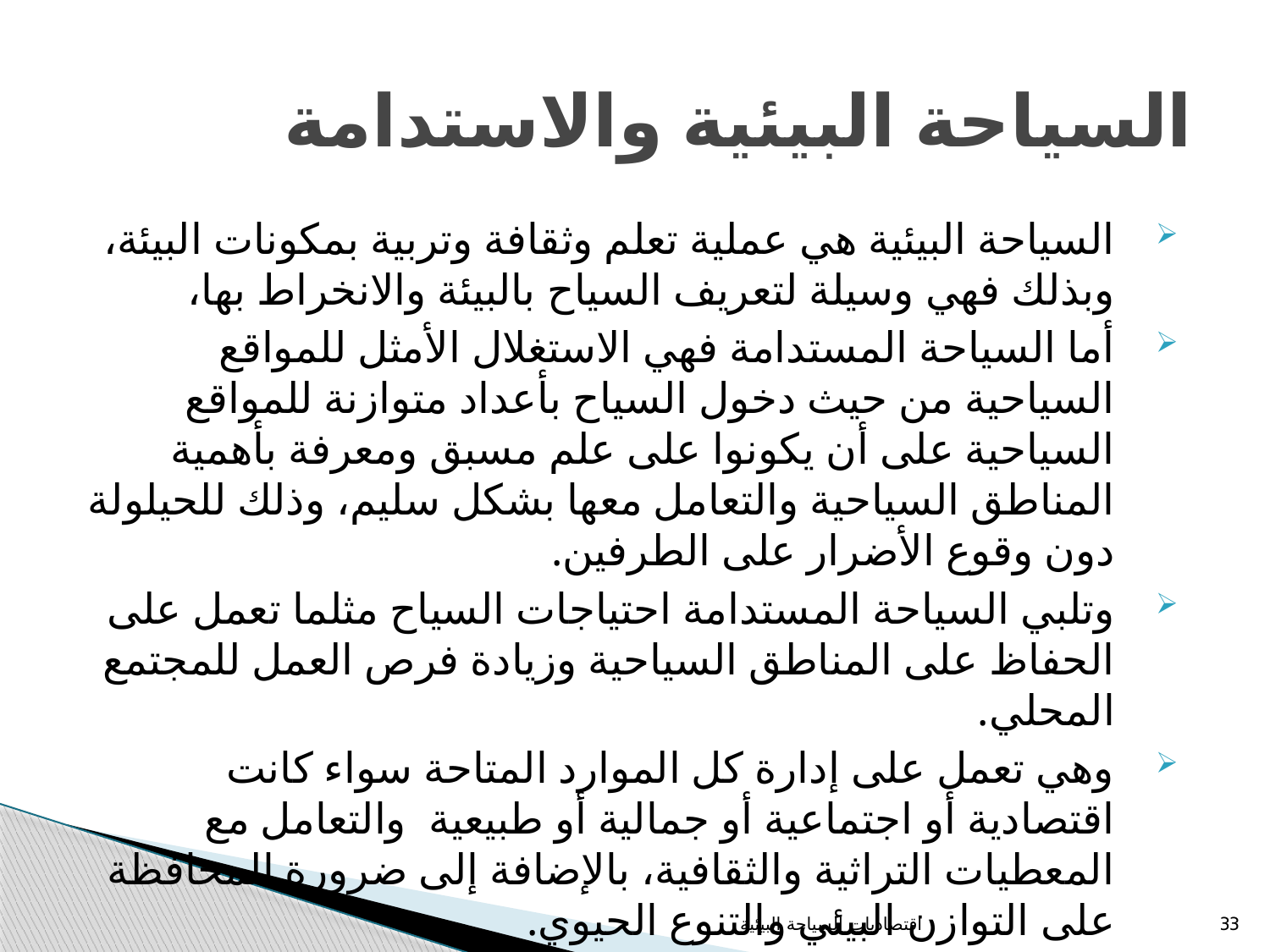

# السياحة البيئية والاستدامة
السياحة البيئية هي عملية تعلم وثقافة وتربية بمكونات البيئة، وبذلك فهي وسيلة لتعريف السياح بالبيئة والانخراط بها،
أما السياحة المستدامة فهي الاستغلال الأمثل للمواقع السياحية من حيث دخول السياح بأعداد متوازنة للمواقع السياحية على أن يكونوا على علم مسبق ومعرفة بأهمية المناطق السياحية والتعامل معها بشكل سليم، وذلك للحيلولة دون وقوع الأضرار على الطرفين.
وتلبي السياحة المستدامة احتياجات السياح مثلما تعمل على الحفاظ على المناطق السياحية وزيادة فرص العمل للمجتمع المحلي.
وهي تعمل على إدارة كل الموارد المتاحة سواء كانت اقتصادية أو اجتماعية أو جمالية أو طبيعية  والتعامل مع المعطيات التراثية والثقافية، بالإضافة إلى ضرورة المحافظة على التوازن البيئي والتنوع الحيوي.

اقتصاديات السياحة البيئية
33